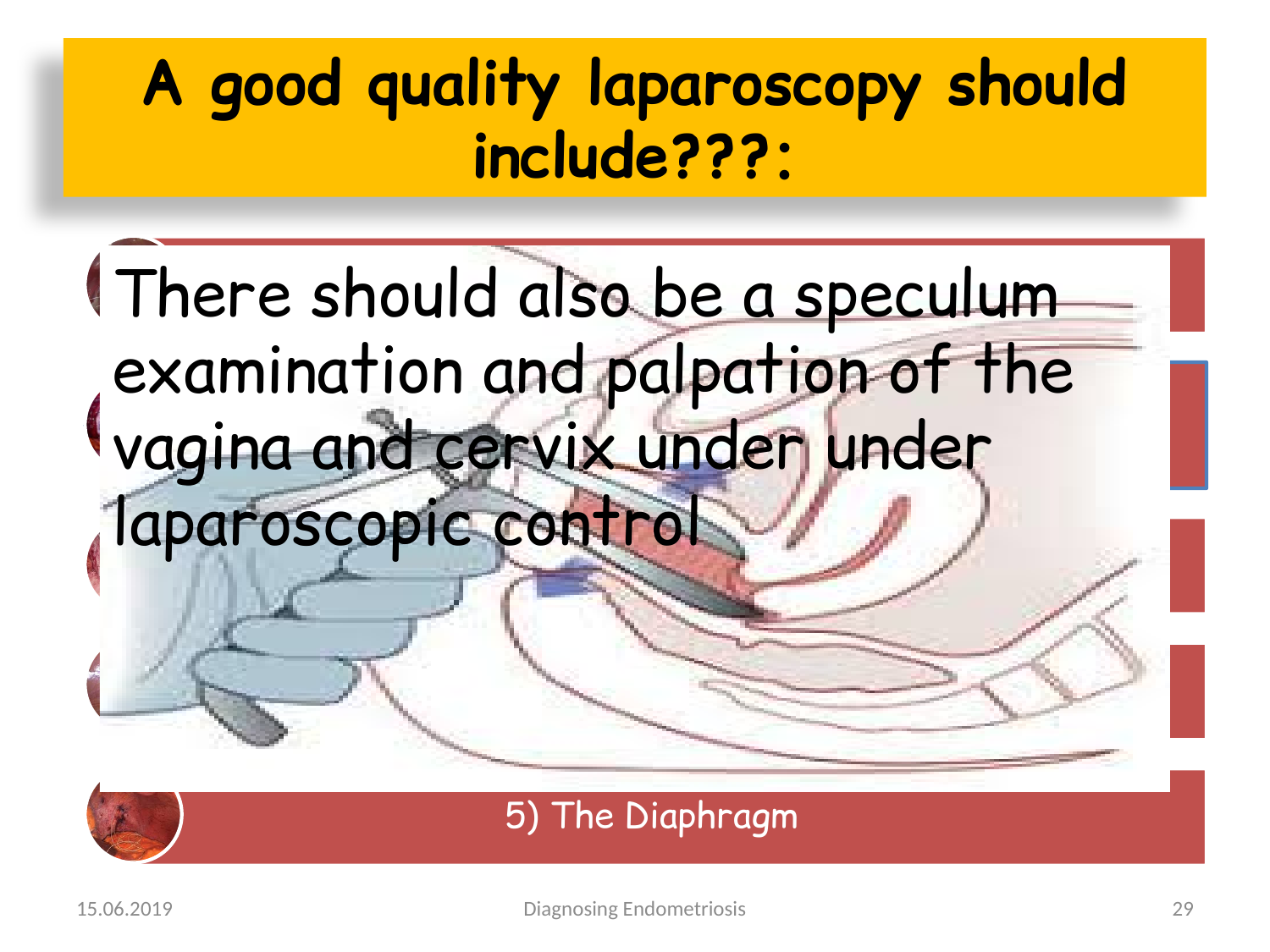

A good quality laparoscopy should include???:
1) The Uterus And Adnexa
 2) The Peritoneum Of Ovarian Fossae, Vesico-uterine Fold, Douglas And Pararectal Spaces
3) The Rectum And Sigmoid (Isolated Sigmoid Nodules)
4) The Appendix And Caecum
 5) The Diaphragm
There should also be a speculum examination and palpation of the vagina and cervix under under laparoscopic control

15.06.2019
Diagnosing Endometriosis
29